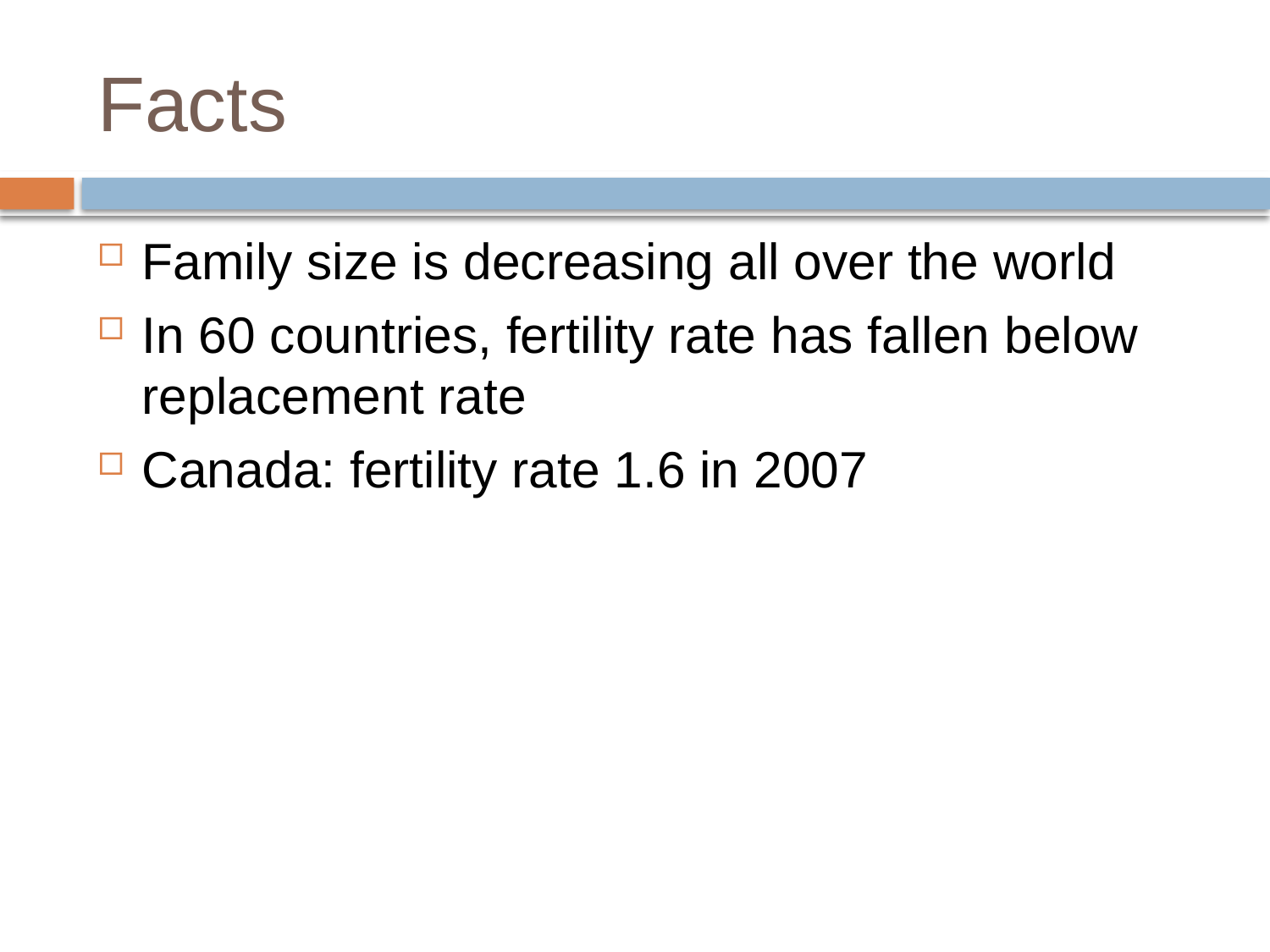

# Facts
Family size is decreasing all over the world
In 60 countries, fertility rate has fallen below replacement rate
Canada: fertility rate 1.6 in 2007